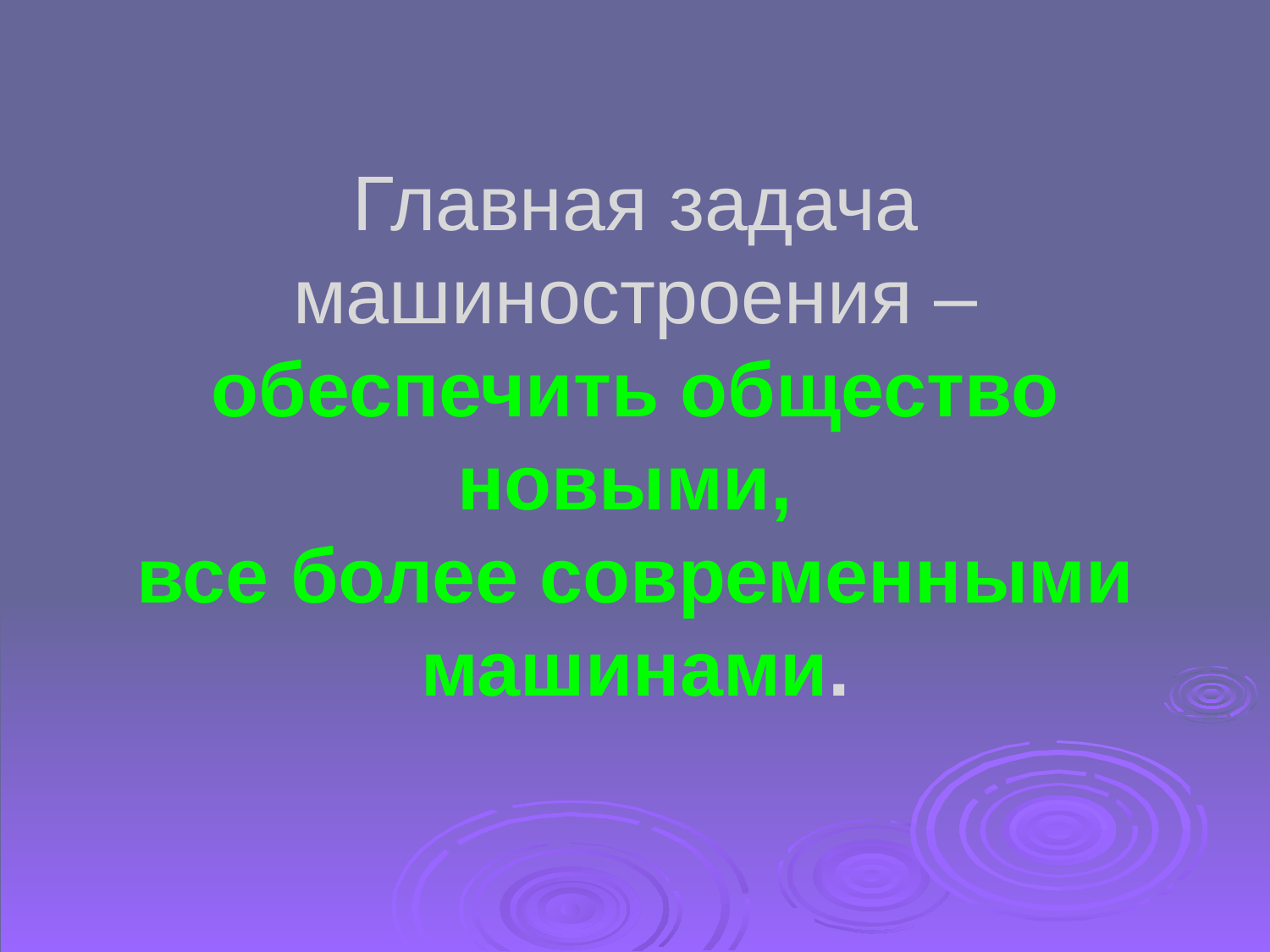

# Главная задача машиностроения – обеспечить общество новыми, все более современными машинами.